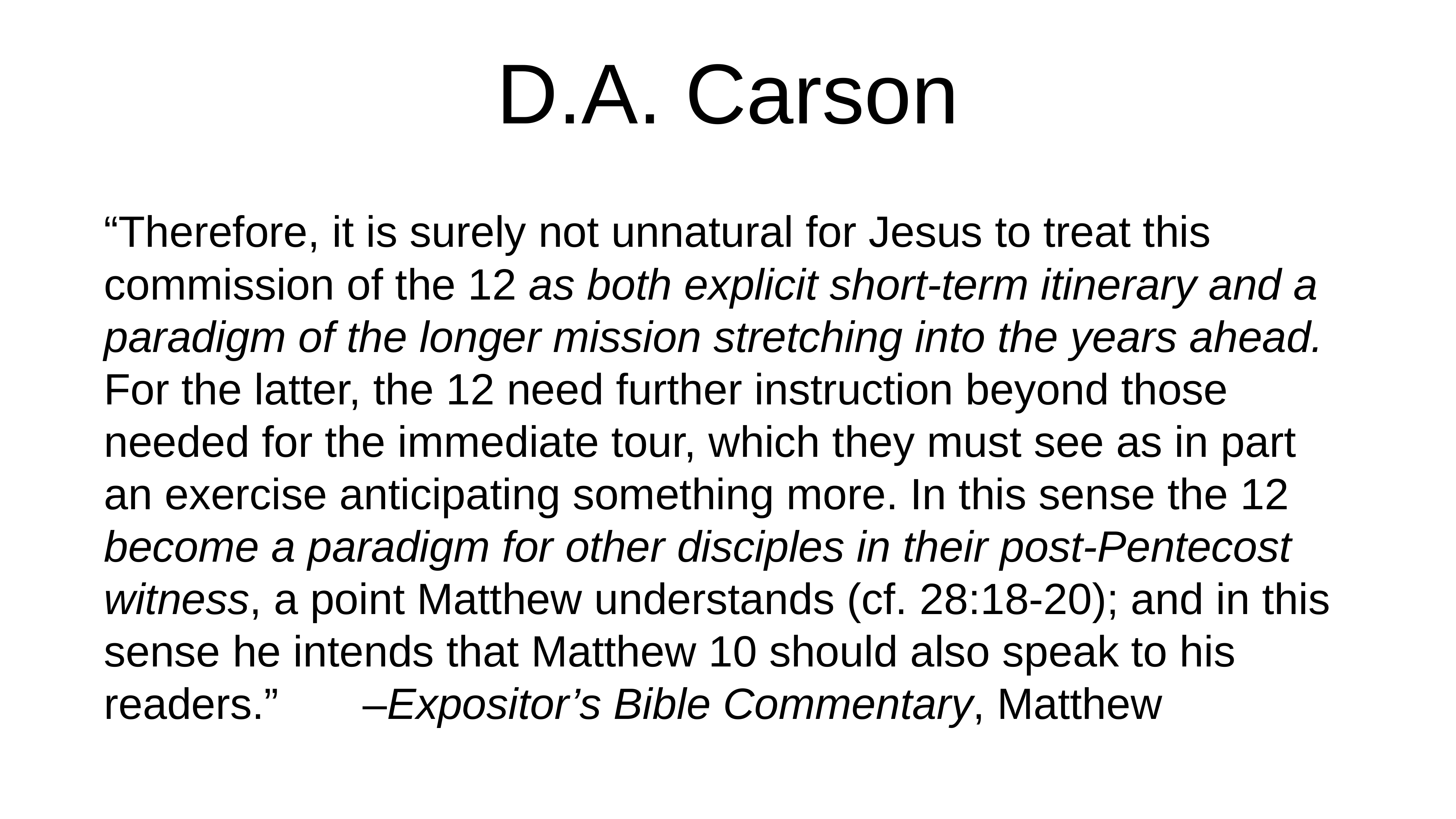

# D.A. Carson
“Therefore, it is surely not unnatural for Jesus to treat this commission of the 12 as both explicit short-term itinerary and a paradigm of the longer mission stretching into the years ahead. For the latter, the 12 need further instruction beyond those needed for the immediate tour, which they must see as in part an exercise anticipating something more. In this sense the 12 become a paradigm for other disciples in their post-Pentecost witness, a point Matthew understands (cf. 28:18-20); and in this sense he intends that Matthew 10 should also speak to his readers.” 															–Expositor’s Bible Commentary, Matthew